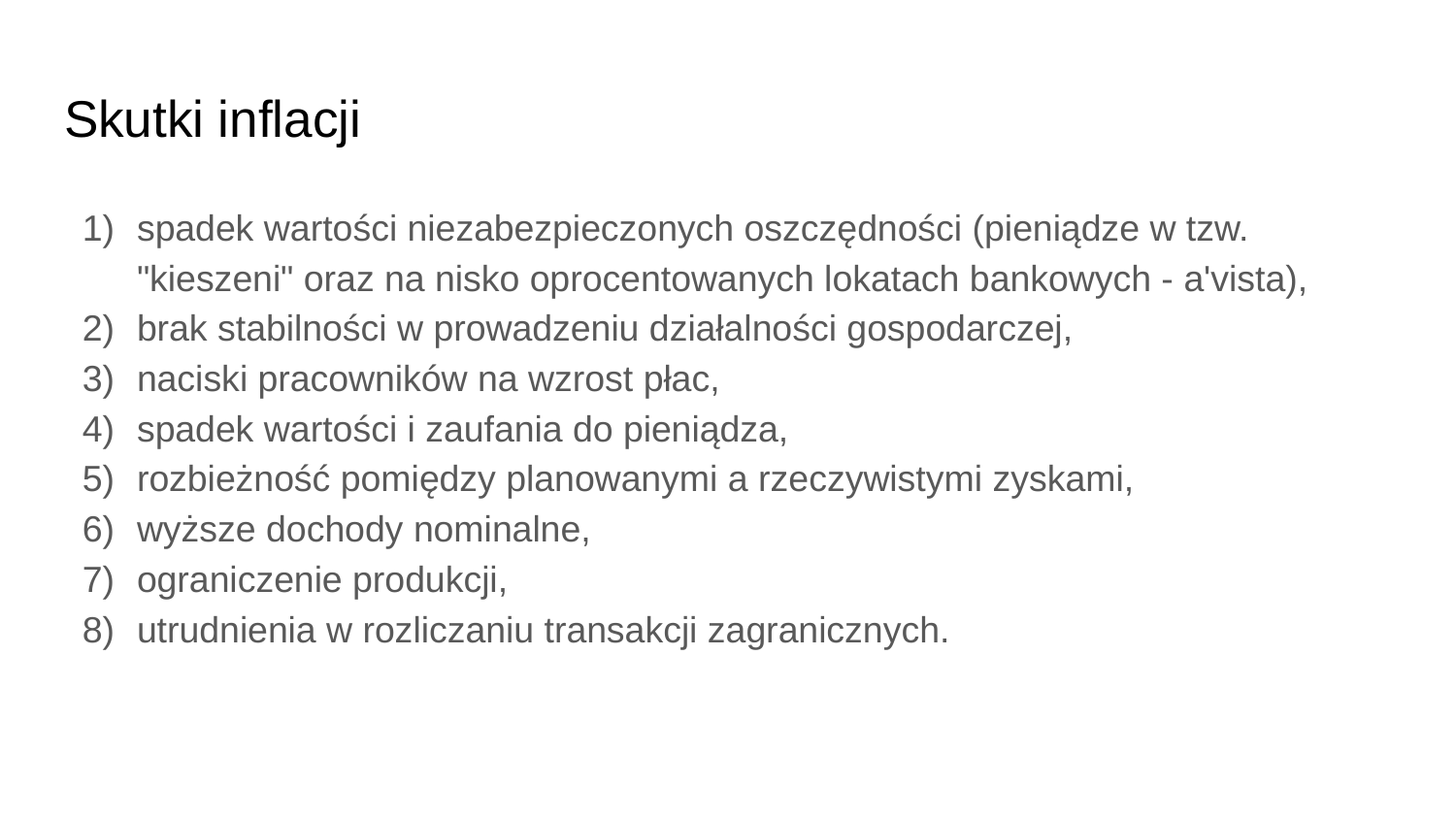

# Skutki inflacji
spadek wartości niezabezpieczonych oszczędności (pieniądze w tzw. "kieszeni" oraz na nisko oprocentowanych lokatach bankowych - a'vista),
brak stabilności w prowadzeniu działalności gospodarczej,
naciski pracowników na wzrost płac,
spadek wartości i zaufania do pieniądza,
rozbieżność pomiędzy planowanymi a rzeczywistymi zyskami,
wyższe dochody nominalne,
ograniczenie produkcji,
utrudnienia w rozliczaniu transakcji zagranicznych.